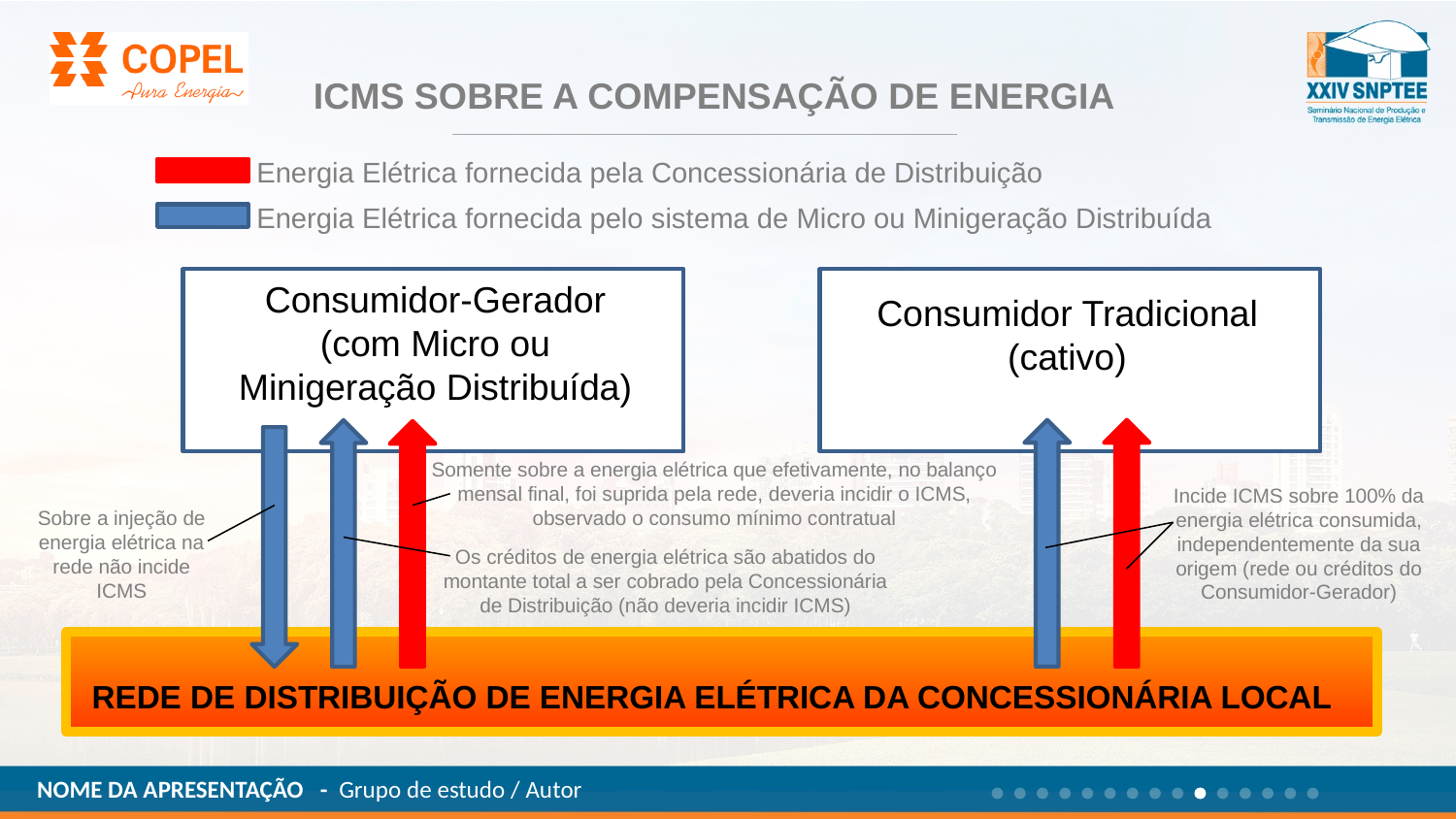

ICMS SOBRE A COMPENSAÇÃO DE ENERGIA
Energia Elétrica fornecida pela Concessionária de Distribuição

Energia Elétrica fornecida pelo sistema de Micro ou Minigeração Distribuída

Consumidor-Gerador
(com Micro ou Minigeração Distribuída)

Consumidor Tradicional
(cativo)

Somente sobre a energia elétrica que efetivamente, no balanço mensal final, foi suprida pela rede, deveria incidir o ICMS, observado o consumo mínimo contratual
Incide ICMS sobre 100% da energia elétrica consumida, independentemente da sua origem (rede ou créditos do Consumidor-Gerador)
Sobre a injeção de energia elétrica na rede não incide ICMS
Os créditos de energia elétrica são abatidos do montante total a ser cobrado pela Concessionária de Distribuição (não deveria incidir ICMS)

REDE DE DISTRIBUIÇÃO DE ENERGIA ELÉTRICA DA CONCESSIONÁRIA LOCAL